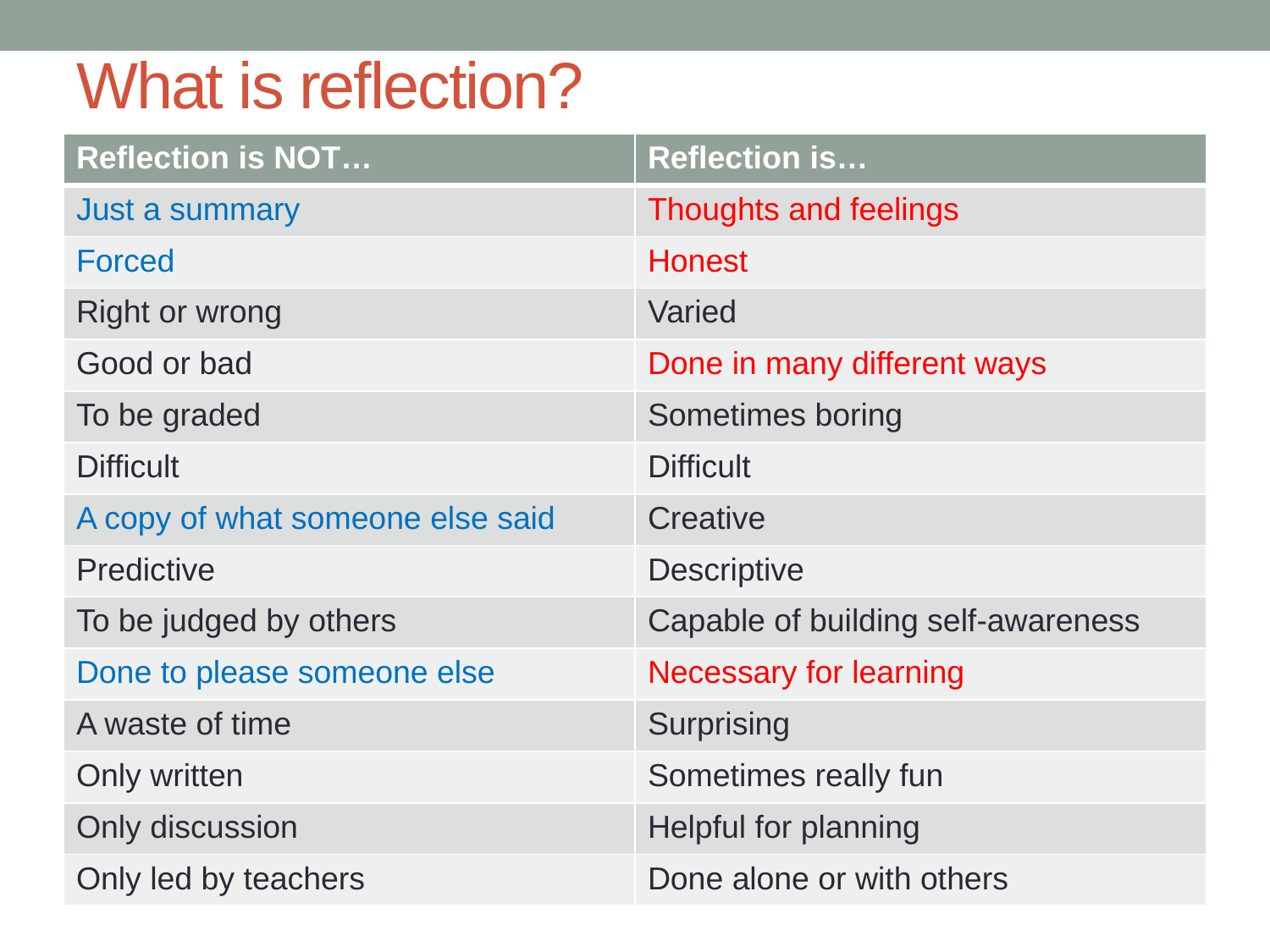

# What is reflection?
| Reflection is NOT… | Reflection is… |
| --- | --- |
| Just a summary | Thoughts and feelings |
| Forced | Honest |
| Right or wrong | Varied |
| Good or bad | Done in many different ways |
| To be graded | Sometimes boring |
| Difficult | Difficult |
| A copy of what someone else said | Creative |
| Predictive | Descriptive |
| To be judged by others | Capable of building self-awareness |
| Done to please someone else | Necessary for learning |
| A waste of time | Surprising |
| Only written | Sometimes really fun |
| Only discussion | Helpful for planning |
| Only led by teachers | Done alone or with others |